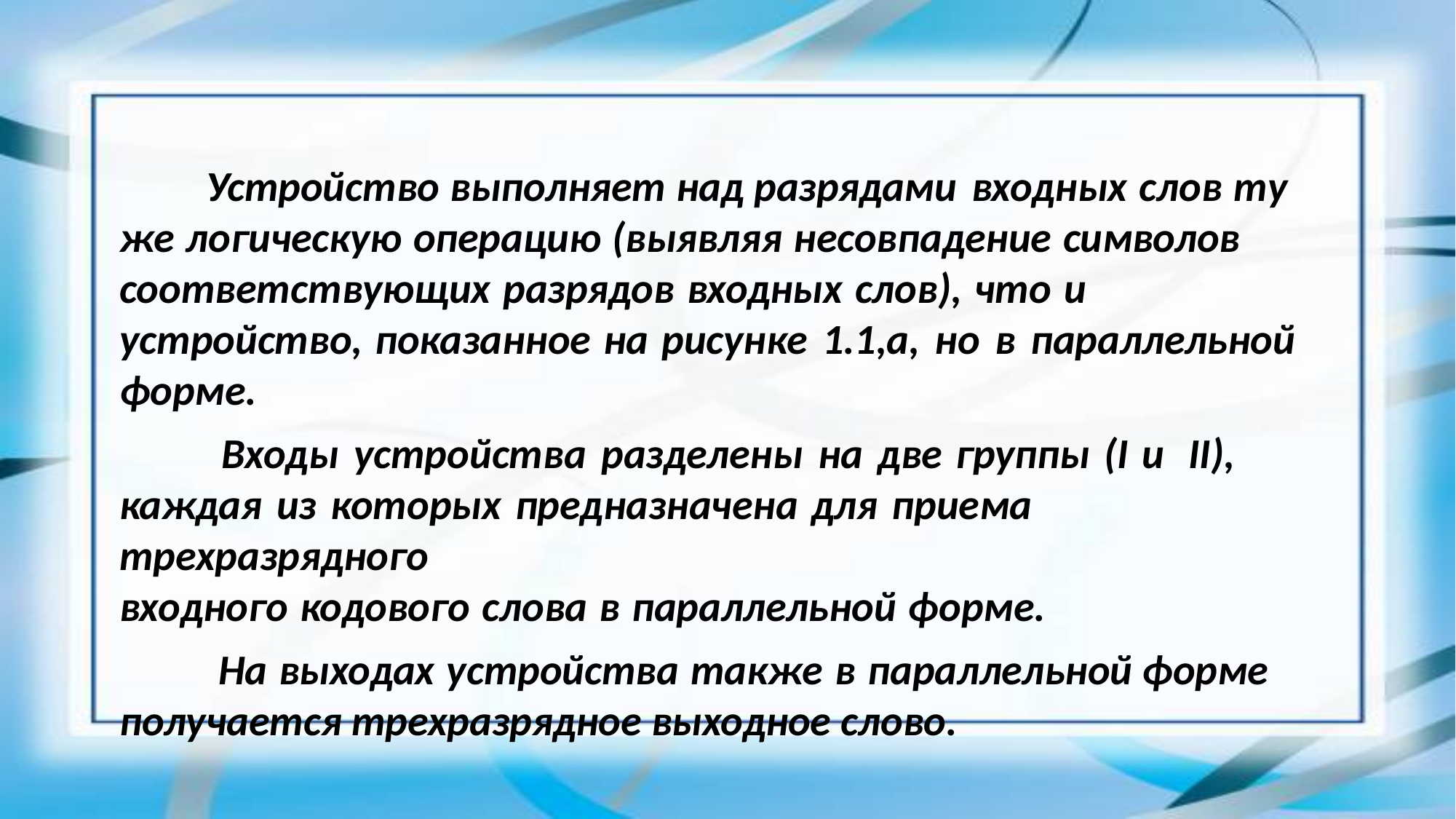

#
Устройство выполняет над разрядами входных слов ту же логическую операцию (выявляя несовпадение символов соответствующих разрядов входных слов), что и устройство, показанное на рисунке 1.1,а, но в параллельной форме.
 Входы устройства разделены на две группы (I и  II), каждая из которых предназначена для приема трехразрядного
входного кодового слова в параллельной форме.
 На выходах устройства также в параллельной форме получается трехразрядное выходное слово.